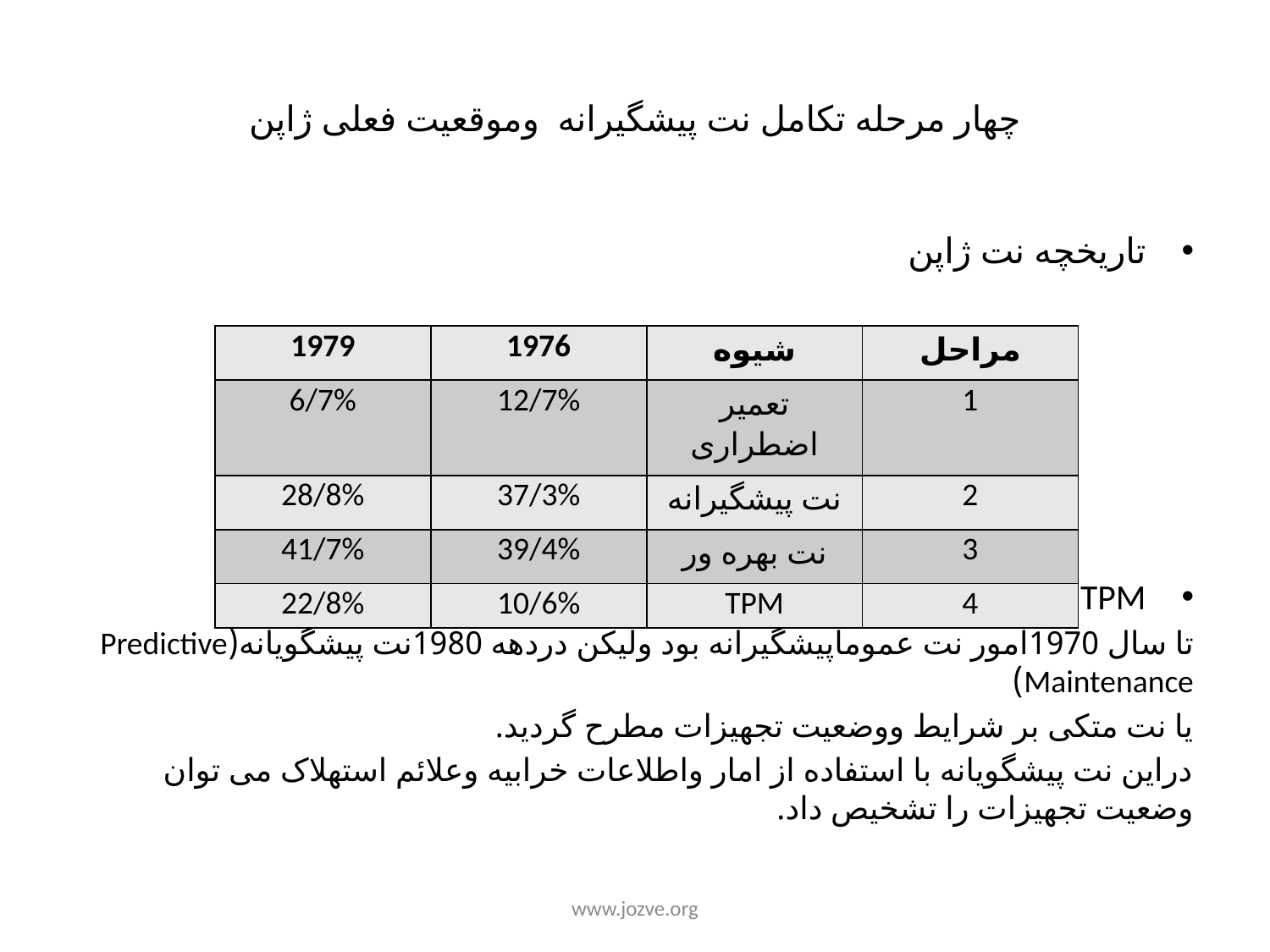

# چهار مرحله تکامل نت پیشگیرانه  وموقعیت فعلی ژاپن
تاریخچه نت ژاپن

TPMواینده نگهداری  وتعمیرات:
تا سال 1970امور نت عموماپیشگیرانه بود ولیکن دردهه 1980نت پیشگویانه(Predictive Maintenance)
یا نت متکی بر شرایط ووضعیت تجهیزات مطرح گردید.
دراین نت پیشگویانه با استفاده از امار واطلاعات خرابیه وعلائم استهلاک می توان وضعیت تجهیزات را تشخیص داد.

| 1979 | 1976 | شیوه | مراحل |
| --- | --- | --- | --- |
| 6/7% | 12/7% | تعمیر اضطراری | 1 |
| 28/8% | 37/3% | نت پیشگیرانه | 2 |
| 41/7% | 39/4% | نت بهره ور | 3 |
| 22/8% | 10/6% | TPM | 4 |
www.jozve.org